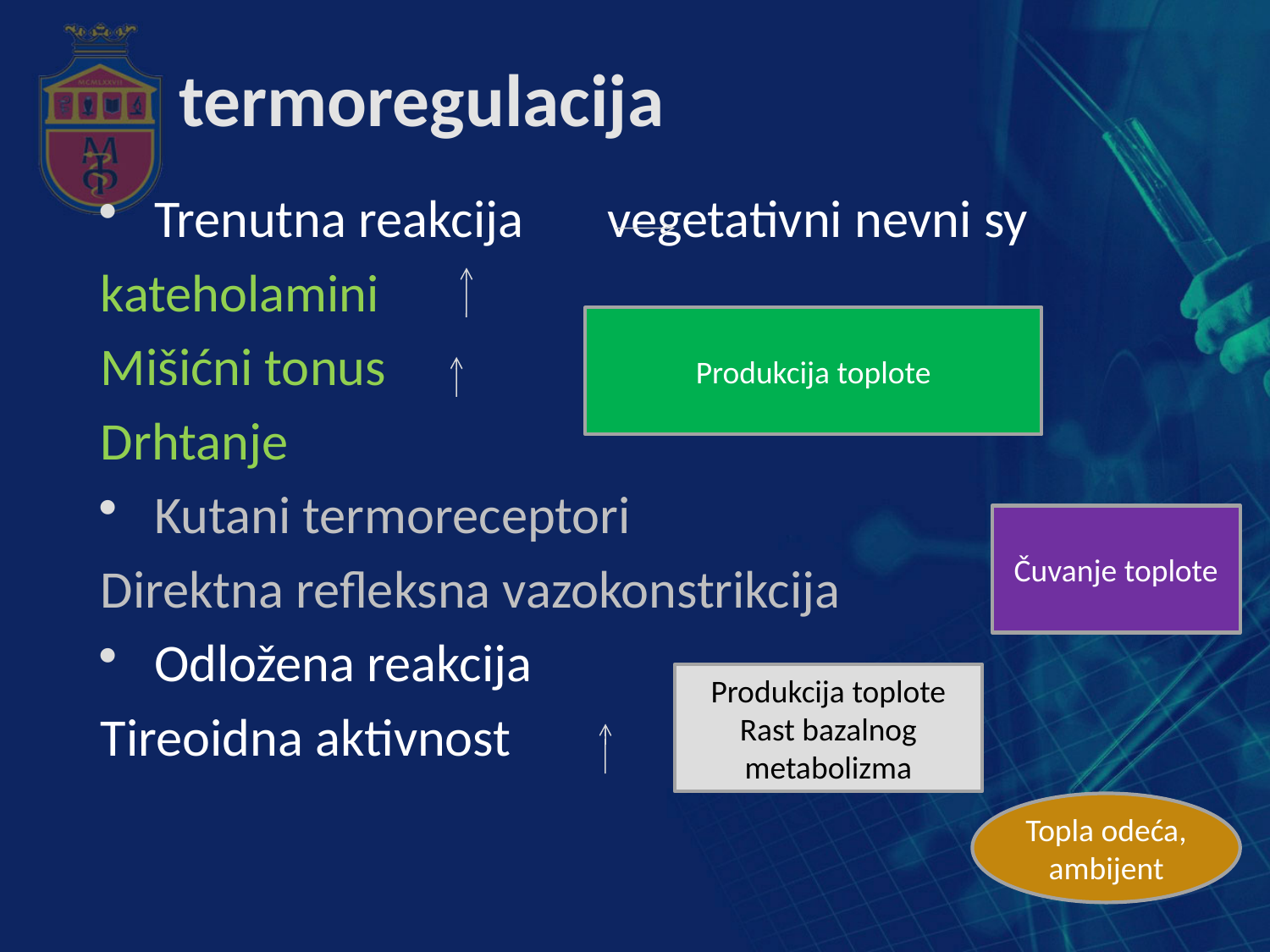

# termoregulacija
Trenutna reakcija       vegetativni nevni sy
kateholamini
Mišićni tonus
Drhtanje
Kutani termoreceptori
Direktna refleksna vazokonstrikcija
Odložena reakcija
Tireoidna aktivnost
Produkcija toplote
Čuvanje toplote
Produkcija toplote
Rast bazalnog metabolizma
Topla odeća, ambijent